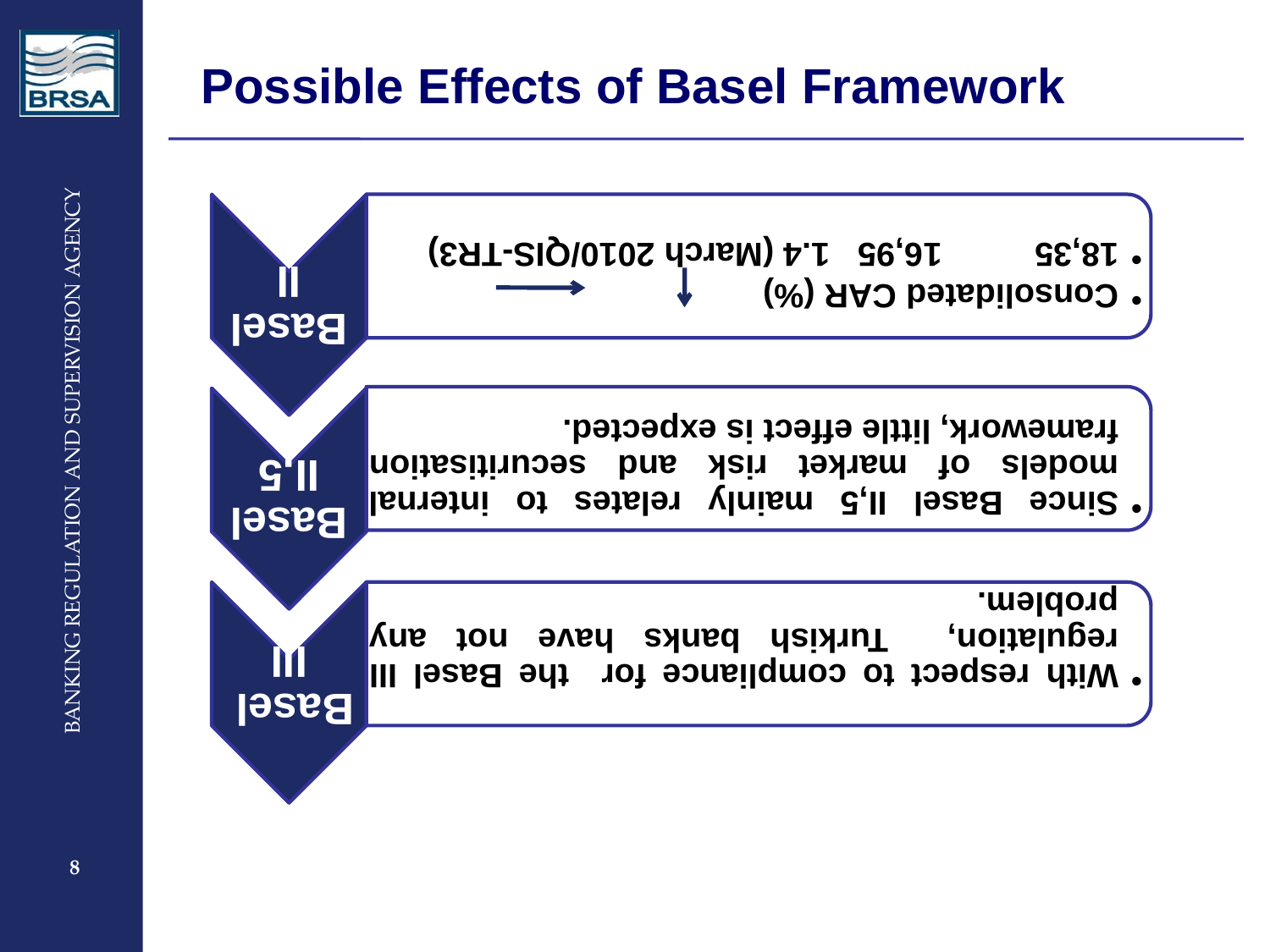

# Possible Effects of Basel Framework

Basel II
Consolidated CAR (%)
18,35          16,95   1.4 (March 2010/QIS-TR3)
Basel II,5
Since Basel II,5 mainly relates to internal models of market risk and securitisation framework, little effect is expected.

Basel  III

With respect to compliance for  the Basel III regulation,  Turkish banks have not any problem.